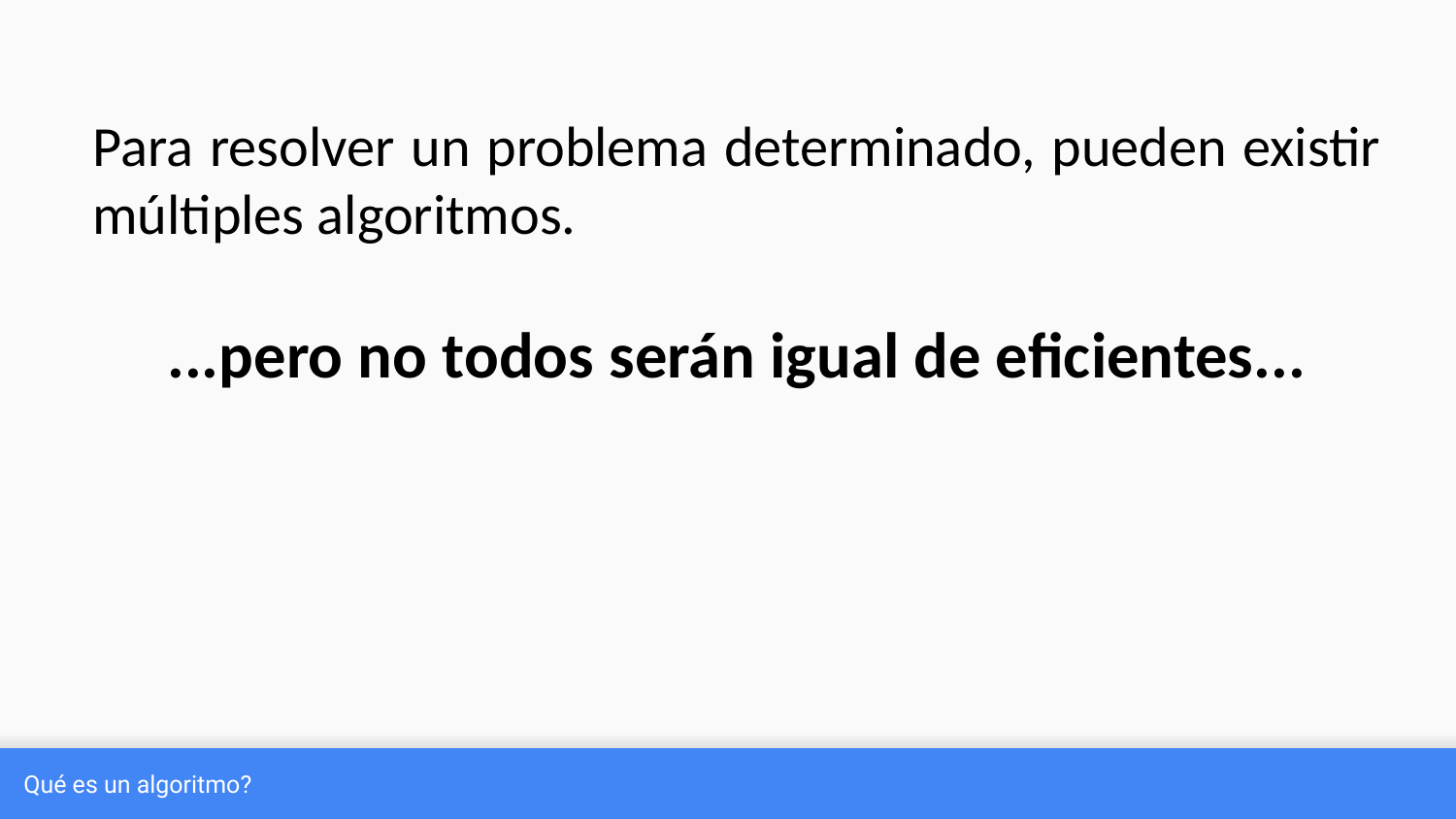

Para resolver un problema determinado, pueden existir múltiples algoritmos.

...pero no todos serán igual de eficientes...

Qué es un algoritmo?